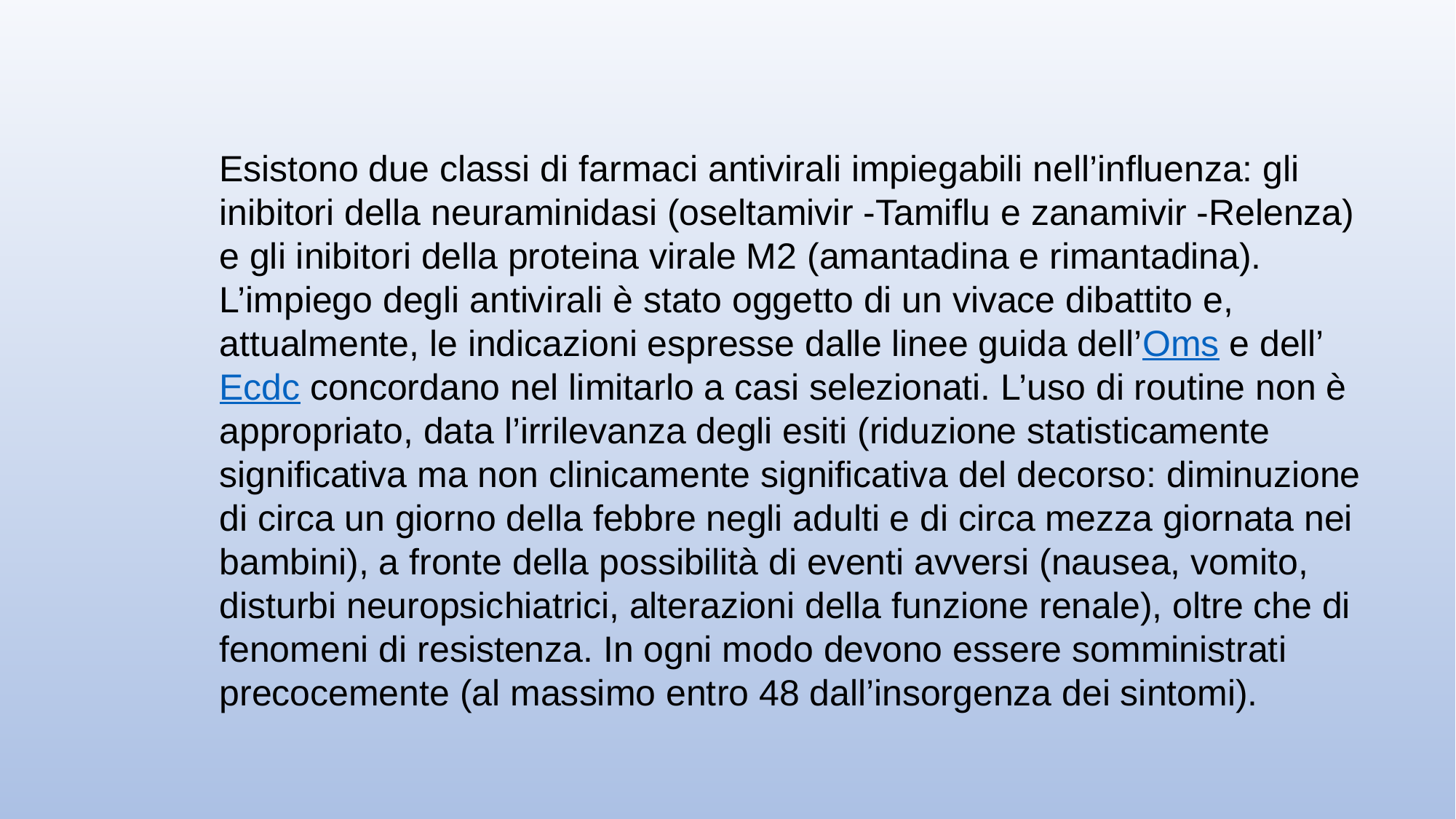

Esistono due classi di farmaci antivirali impiegabili nell’influenza: gli inibitori della neuraminidasi (oseltamivir -Tamiflu e zanamivir -Relenza) e gli inibitori della proteina virale M2 (amantadina e rimantadina). L’impiego degli antivirali è stato oggetto di un vivace dibattito e, attualmente, le indicazioni espresse dalle linee guida dell’Oms e dell’Ecdc concordano nel limitarlo a casi selezionati. L’uso di routine non è appropriato, data l’irrilevanza degli esiti (riduzione statisticamente significativa ma non clinicamente significativa del decorso: diminuzione di circa un giorno della febbre negli adulti e di circa mezza giornata nei bambini), a fronte della possibilità di eventi avversi (nausea, vomito, disturbi neuropsichiatrici, alterazioni della funzione renale), oltre che di fenomeni di resistenza. In ogni modo devono essere somministrati precocemente (al massimo entro 48 dall’insorgenza dei sintomi).